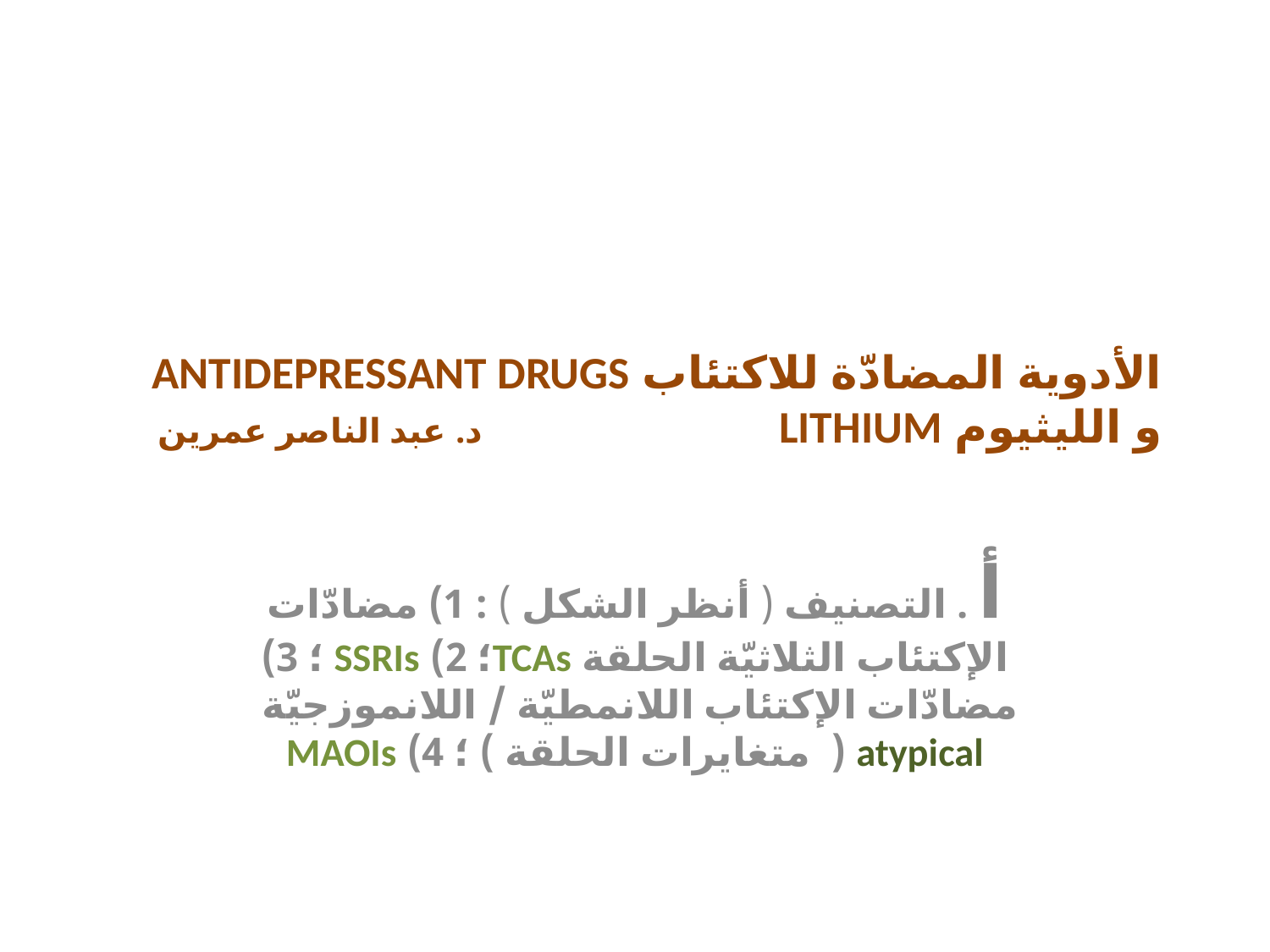

# الأدوية المضادّة للاكتئاب ANTIDEPRESSANT DRUGS و الليثيوم LITHIUM                         د. عبد الناصر عمرين
أ . التصنيف ( أنظر الشكل ) : 1) مضادّات الإكتئاب الثلاثيّة الحلقة TCAs؛ 2) SSRIs ؛ 3) مضادّات الإكتئاب اللانمطيّة / اللانموزجيّة  atypical (  متغايرات الحلقة ) ؛ 4) MAOIs